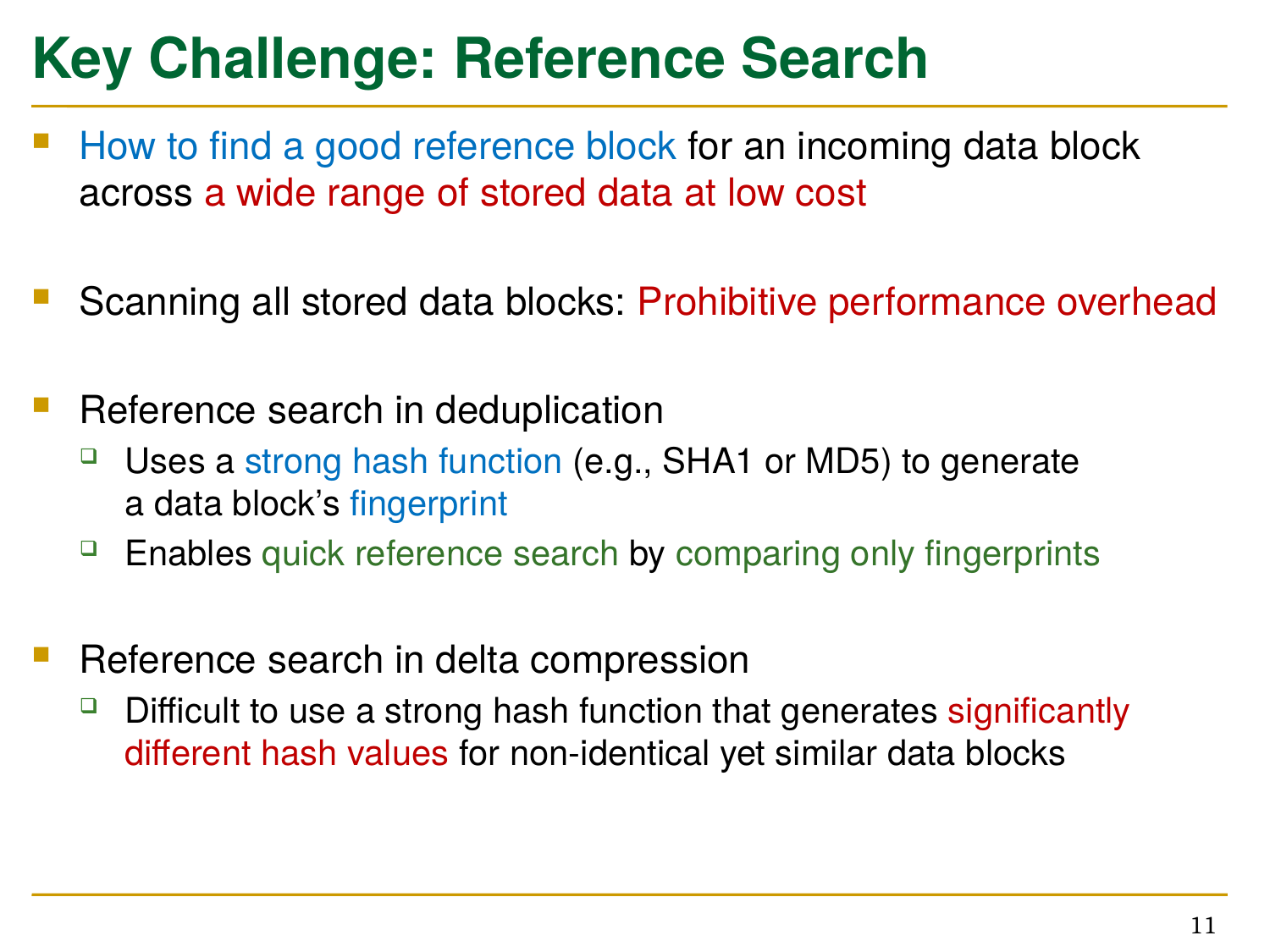

# Key Challenge: Reference Search
How to find a good reference block for an incoming data block across a wide range of stored data at low cost

Scanning all stored data blocks: Prohibitive performance overhead

Reference search in deduplication
Uses a strong hash function (e.g., SHA1 or MD5) to generate
a data block’s fingerprint
Enables quick reference search by comparing only fingerprints

Reference search in delta compression
Difficult to use a strong hash function that generates significantly different hash values for non-identical yet similar data blocks

11